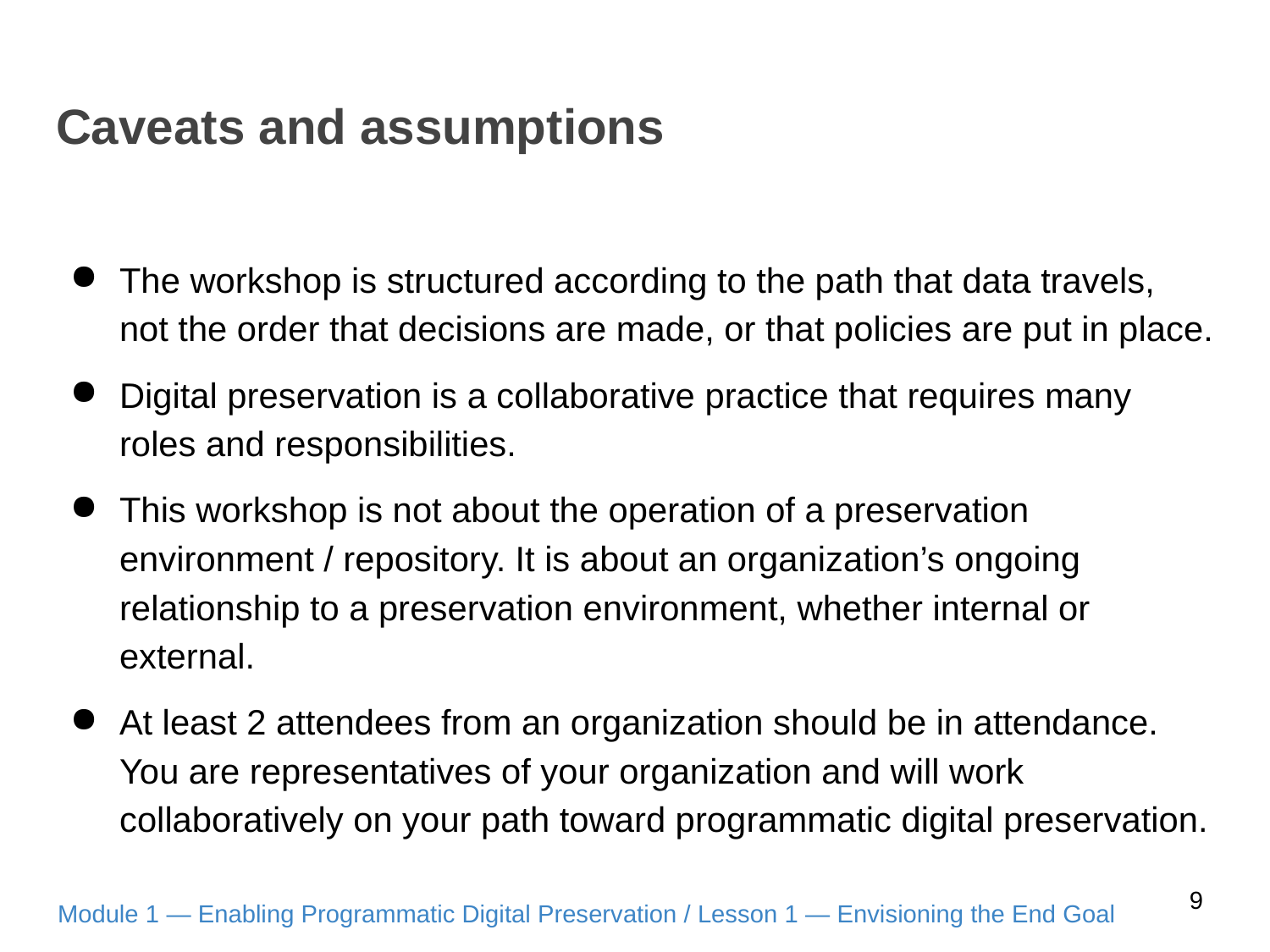

# Caveats and assumptions
The workshop is structured according to the path that data travels, not the order that decisions are made, or that policies are put in place.
Digital preservation is a collaborative practice that requires many roles and responsibilities.
This workshop is not about the operation of a preservation environment / repository. It is about an organization’s ongoing relationship to a preservation environment, whether internal or external.
At least 2 attendees from an organization should be in attendance. You are representatives of your organization and will work collaboratively on your path toward programmatic digital preservation.

9
Module 1 — Enabling Programmatic Digital Preservation / Lesson 1 — Envisioning the End Goal